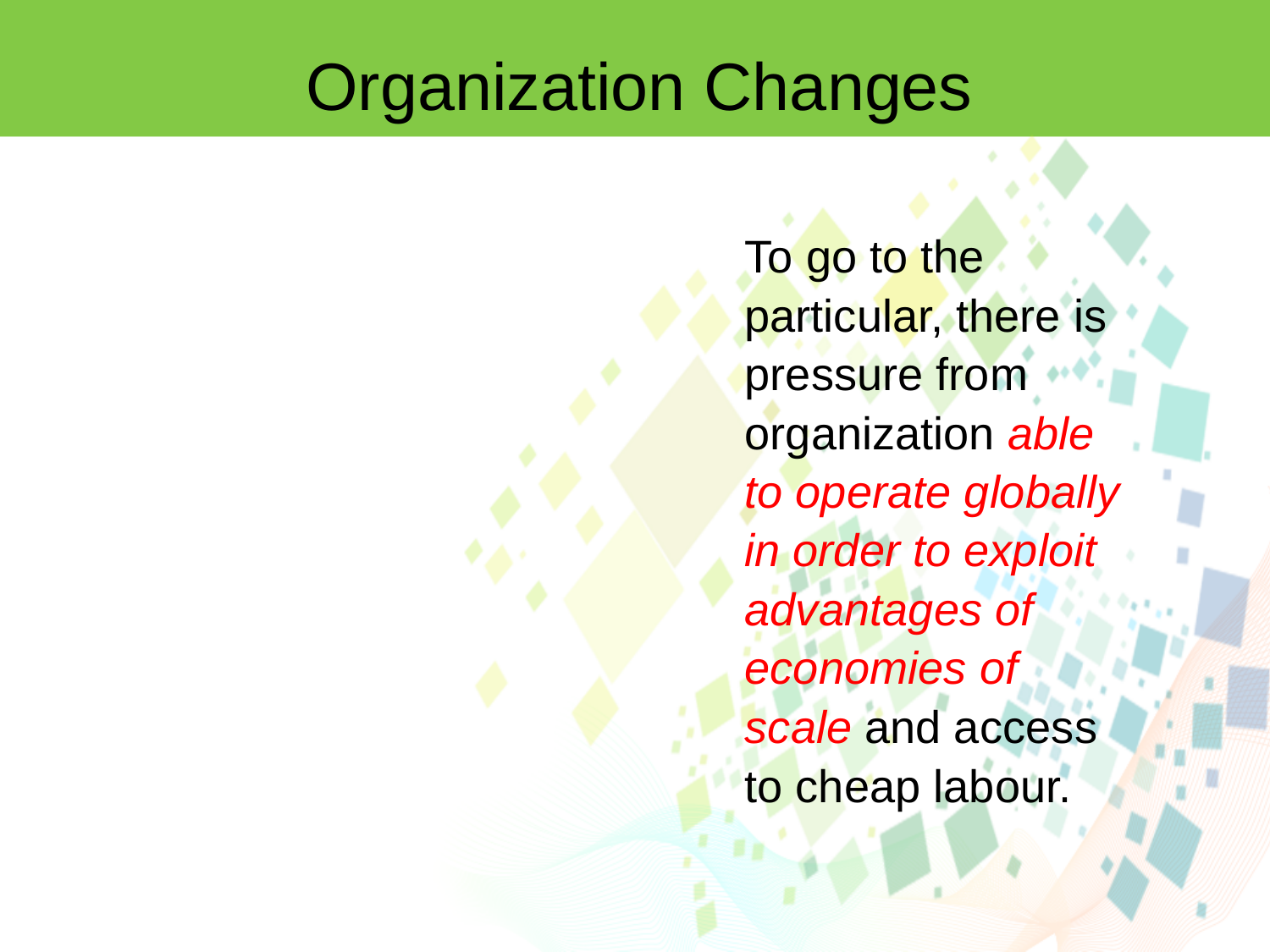

Organization Changes
To go to the particular, there is pressure from organization able to operate globally in order to exploit advantages of economies of scale and access to cheap labour.